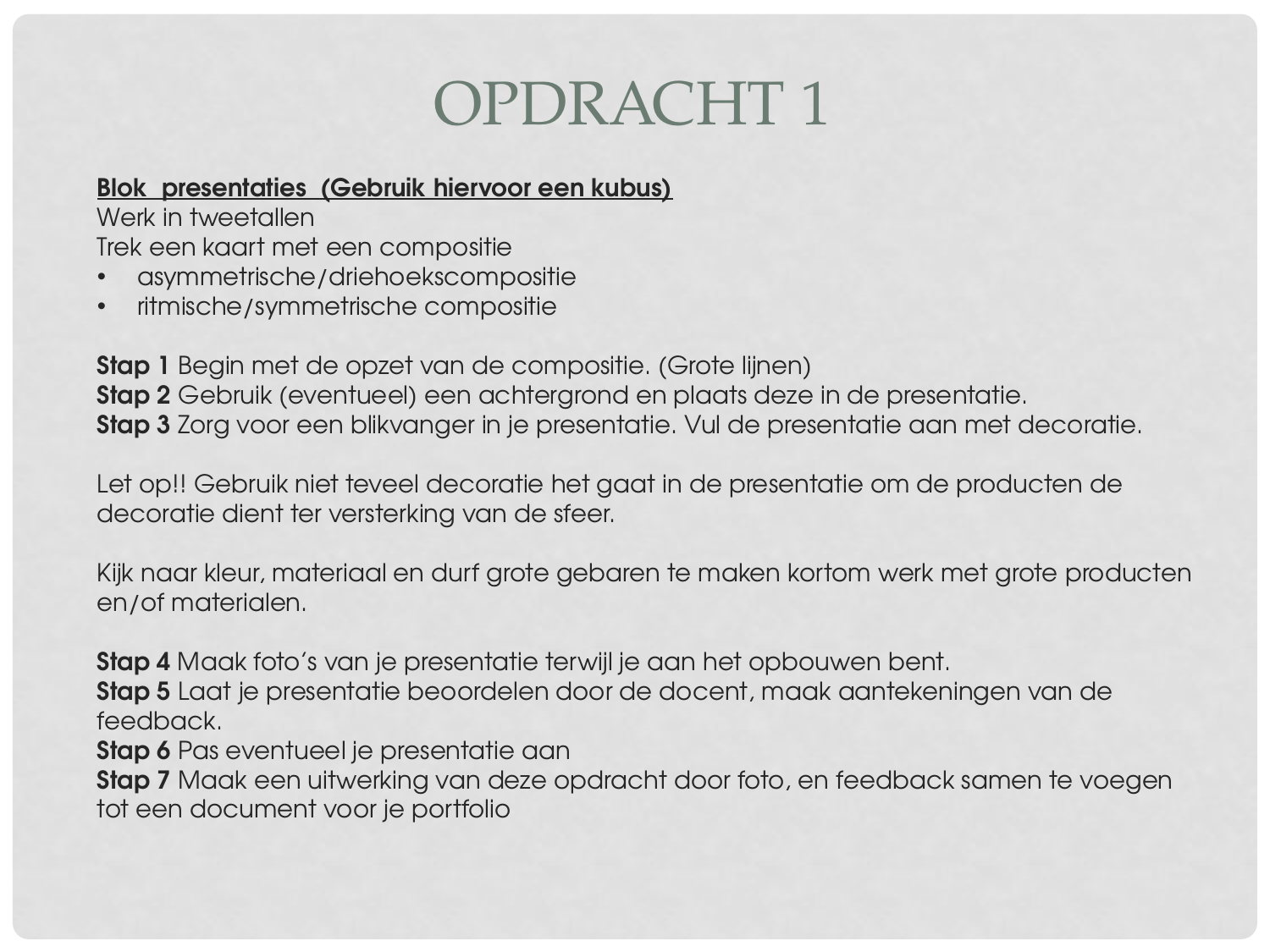

Opdracht 1
Blok  presentaties  (Gebruik hiervoor een kubus)
Werk in tweetallen
Trek een kaart met een compositie
asymmetrische/driehoekscompositie
ritmische/symmetrische compositie

Stap 1 Begin met de opzet van de compositie. (Grote lijnen)
Stap 2 Gebruik (eventueel) een achtergrond en plaats deze in de presentatie.
Stap 3 Zorg voor een blikvanger in je presentatie. Vul de presentatie aan met decoratie.

Let op!! Gebruik niet teveel decoratie het gaat in de presentatie om de producten de decoratie dient ter versterking van de sfeer.

Kijk naar kleur, materiaal en durf grote gebaren te maken kortom werk met grote producten en/of materialen.

Stap 4 Maak foto’s van je presentatie terwijl je aan het opbouwen bent.
Stap 5 Laat je presentatie beoordelen door de docent, maak aantekeningen van de feedback.
Stap 6 Pas eventueel je presentatie aan
Stap 7 Maak een uitwerking van deze opdracht door foto, en feedback samen te voegen tot een document voor je portfolio